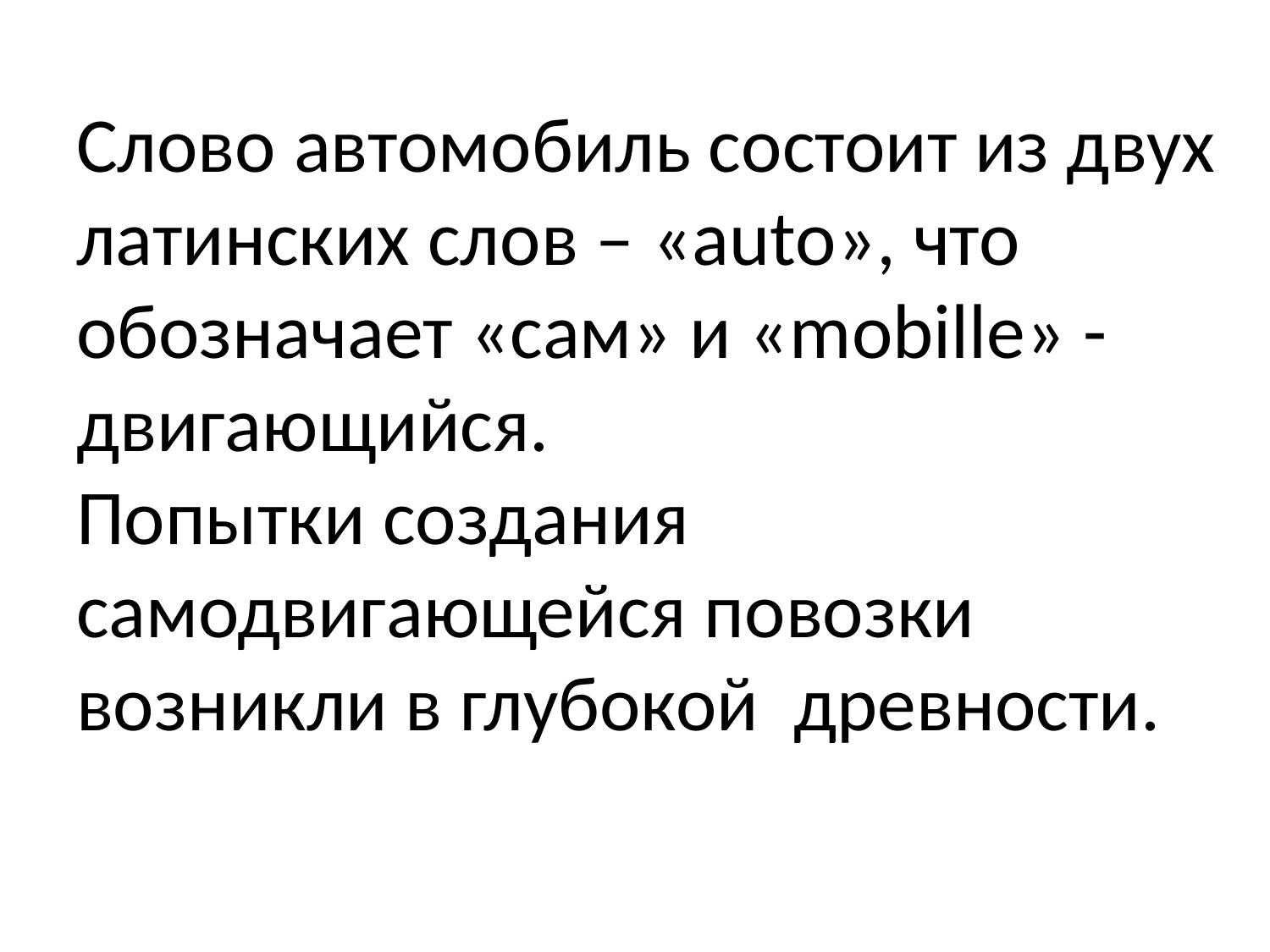

# Слово автомобиль состоит из двух латинских слов – «auto», что обозначает «сам» и «mobille» - двигающийся. Попытки создания самодвигающейся повозки возникли в глубокой  древности.